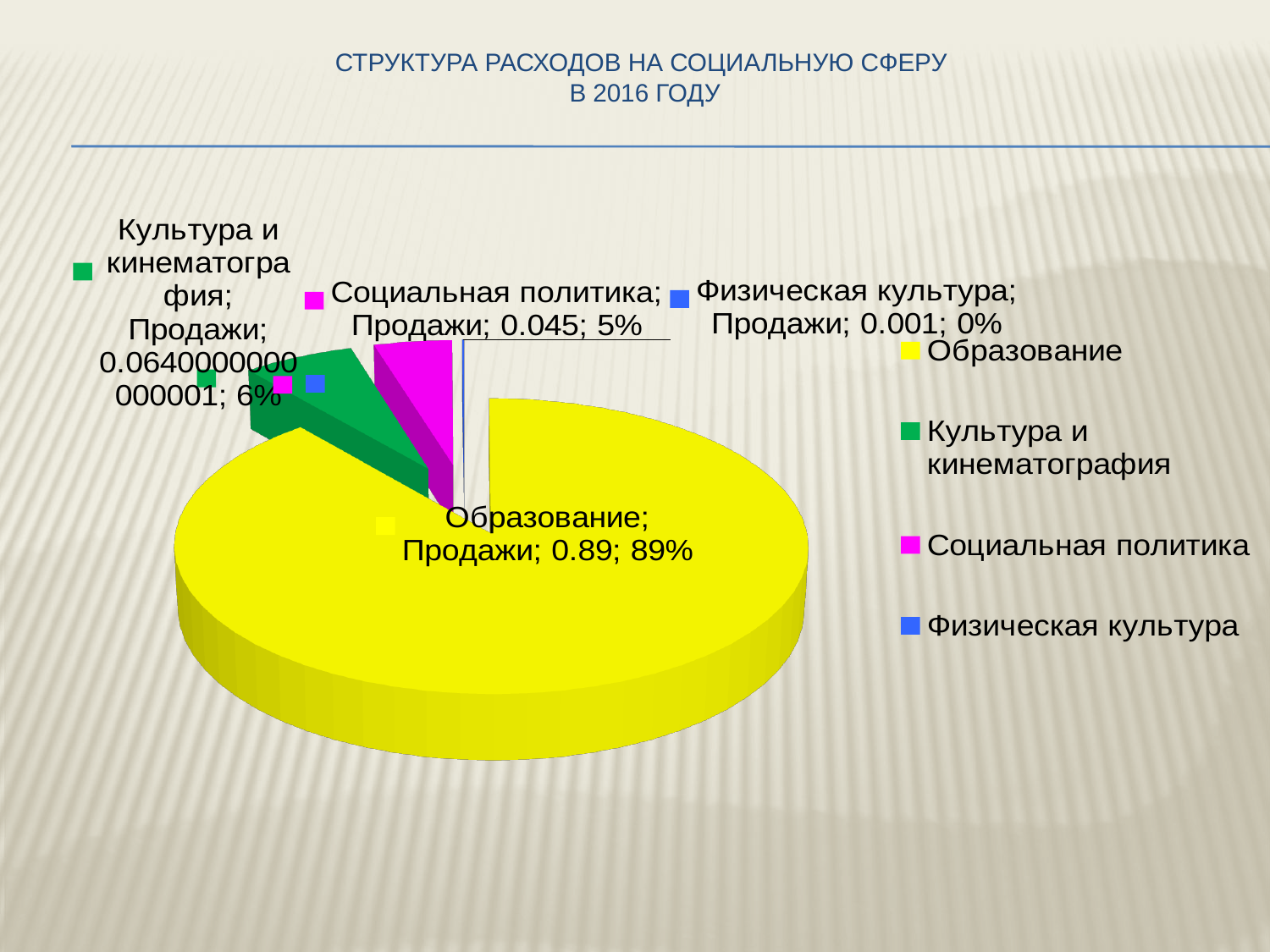

# СТРУКТУРА РАСХОДОВ НА СОЦИАЛЬНУЮ СФЕРУ В 2016 ГОДУ

[unsupported chart]